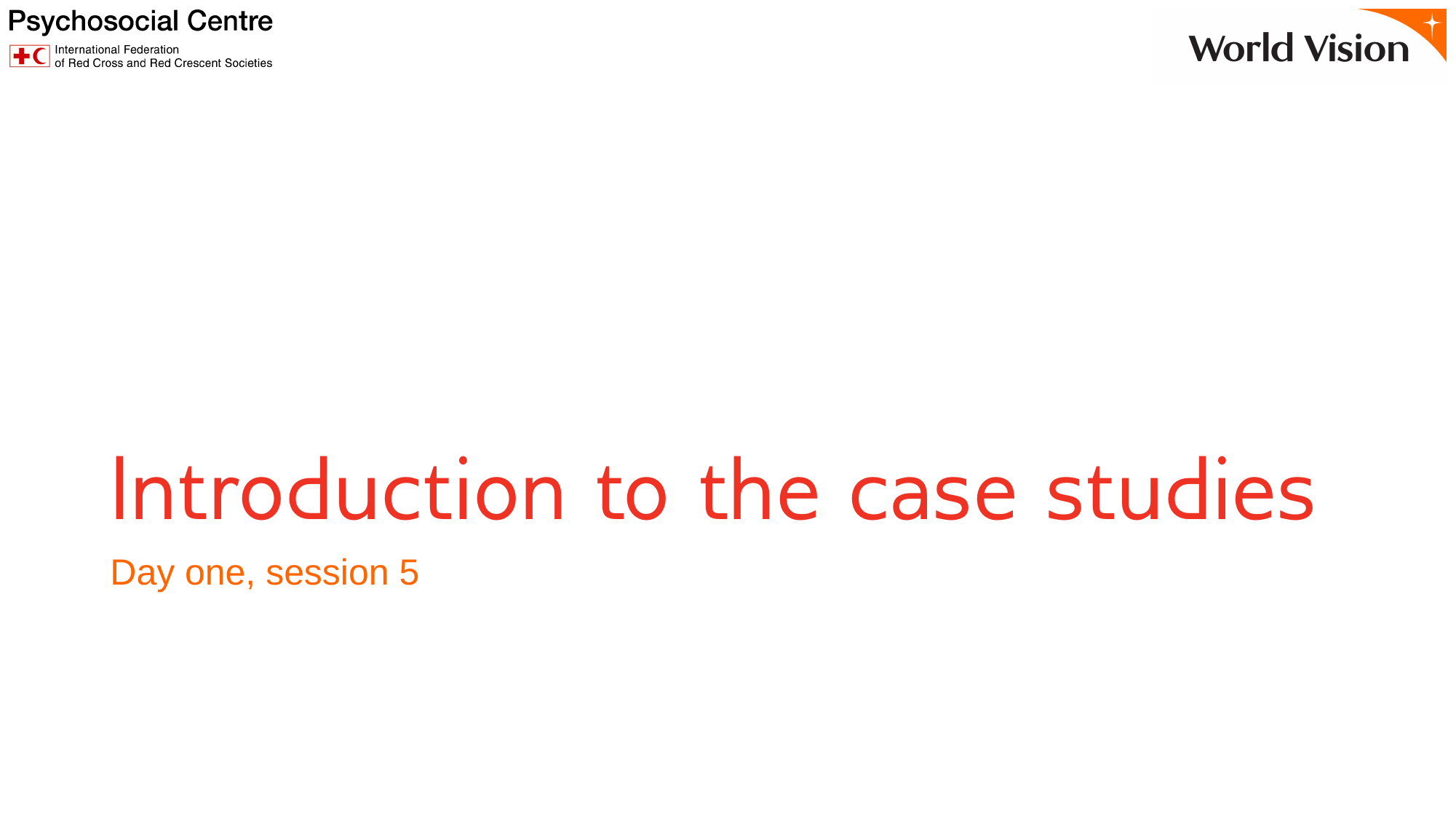

# Introduction to the case studies
Day one, session 5